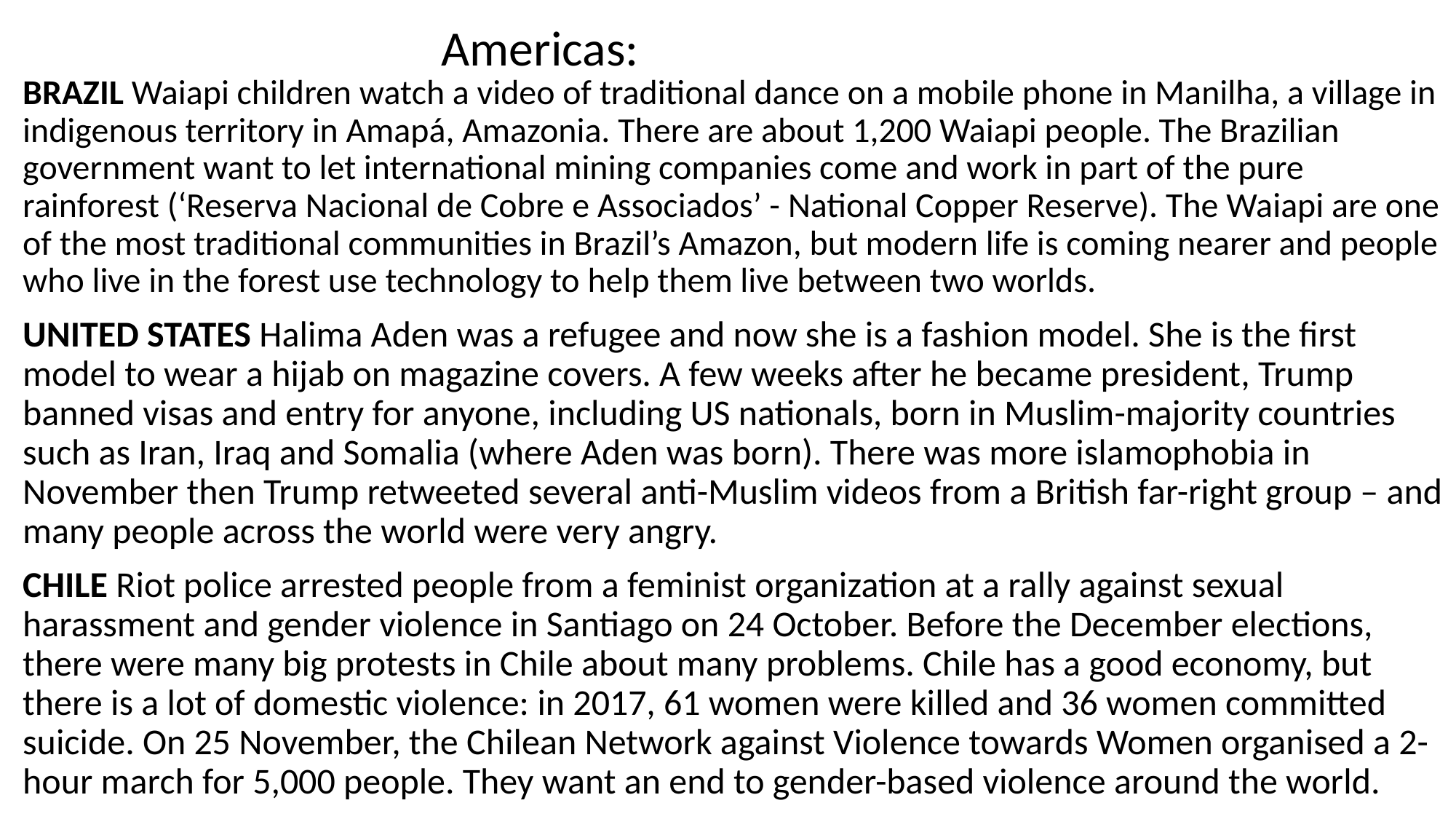

# Americas:
BRAZIL Waiapi children watch a video of traditional dance on a mobile phone in Manilha, a village in indigenous territory in Amapá, Amazonia. There are about 1,200 Waiapi people. The Brazilian government want to let international mining companies come and work in part of the pure rainforest (‘Reserva Nacional de Cobre e Associados’ - National Copper Reserve). The Waiapi are one of the most traditional communities in Brazil’s Amazon, but modern life is coming nearer and people who live in the forest use technology to help them live between two worlds.
UNITED STATES Halima Aden was a refugee and now she is a fashion model. She is the first model to wear a hijab on magazine covers. A few weeks after he became president, Trump banned visas and entry for anyone, including US nationals, born in Muslim-majority countries such as Iran, Iraq and Somalia (where Aden was born). There was more islamophobia in November then Trump retweeted several anti-Muslim videos from a British far-right group – and many people across the world were very angry.
CHILE Riot police arrested people from a feminist organization at a rally against sexual harassment and gender violence in Santiago on 24 October. Before the December elections, there were many big protests in Chile about many problems. Chile has a good economy, but there is a lot of domestic violence: in 2017, 61 women were killed and 36 women committed suicide. On 25 November, the Chilean Network against Violence towards Women organised a 2-hour march for 5,000 people. They want an end to gender-based violence around the world.